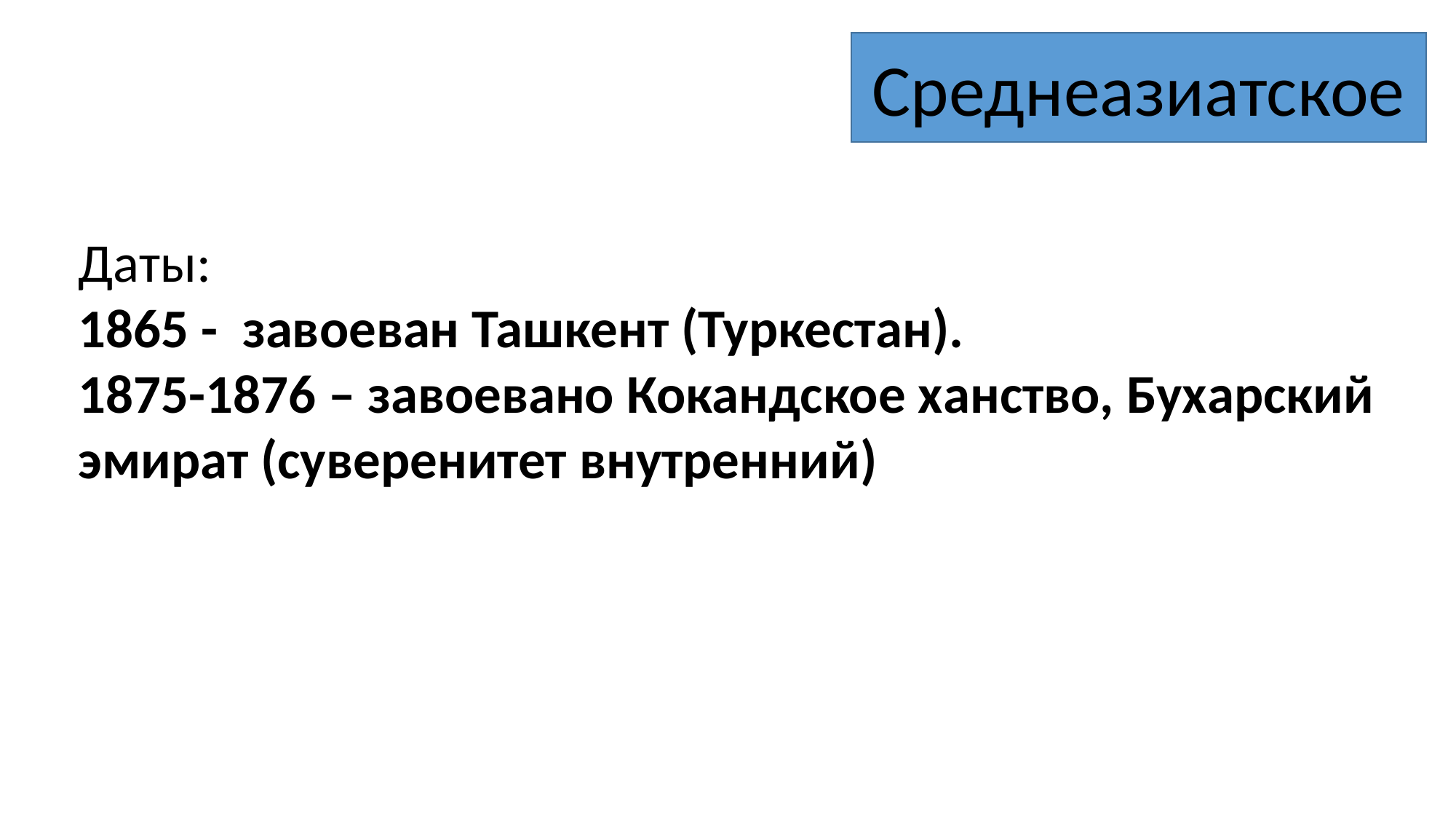

Среднеазиатское
Даты:
1865 -  завоеван Ташкент (Туркестан).
1875-1876 – завоевано Кокандское ханство, Бухарский эмират (суверенитет внутренний)